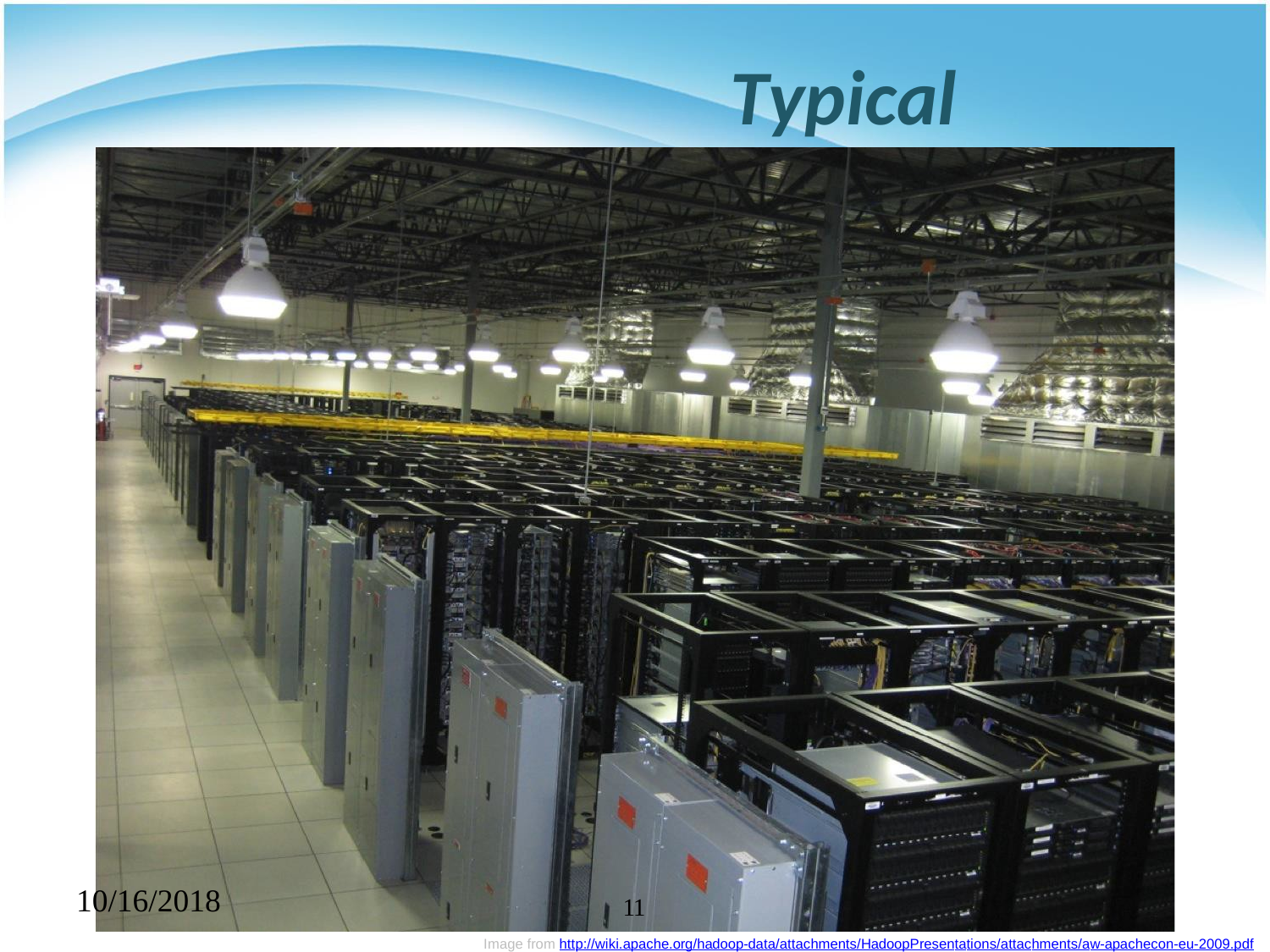

# Typical Cluster

10/16/2018
11

Image from http://wiki.apache.org/hadoop-data/attachments/HadoopPresentations/attachments/aw-apachecon-eu-2009.pdf